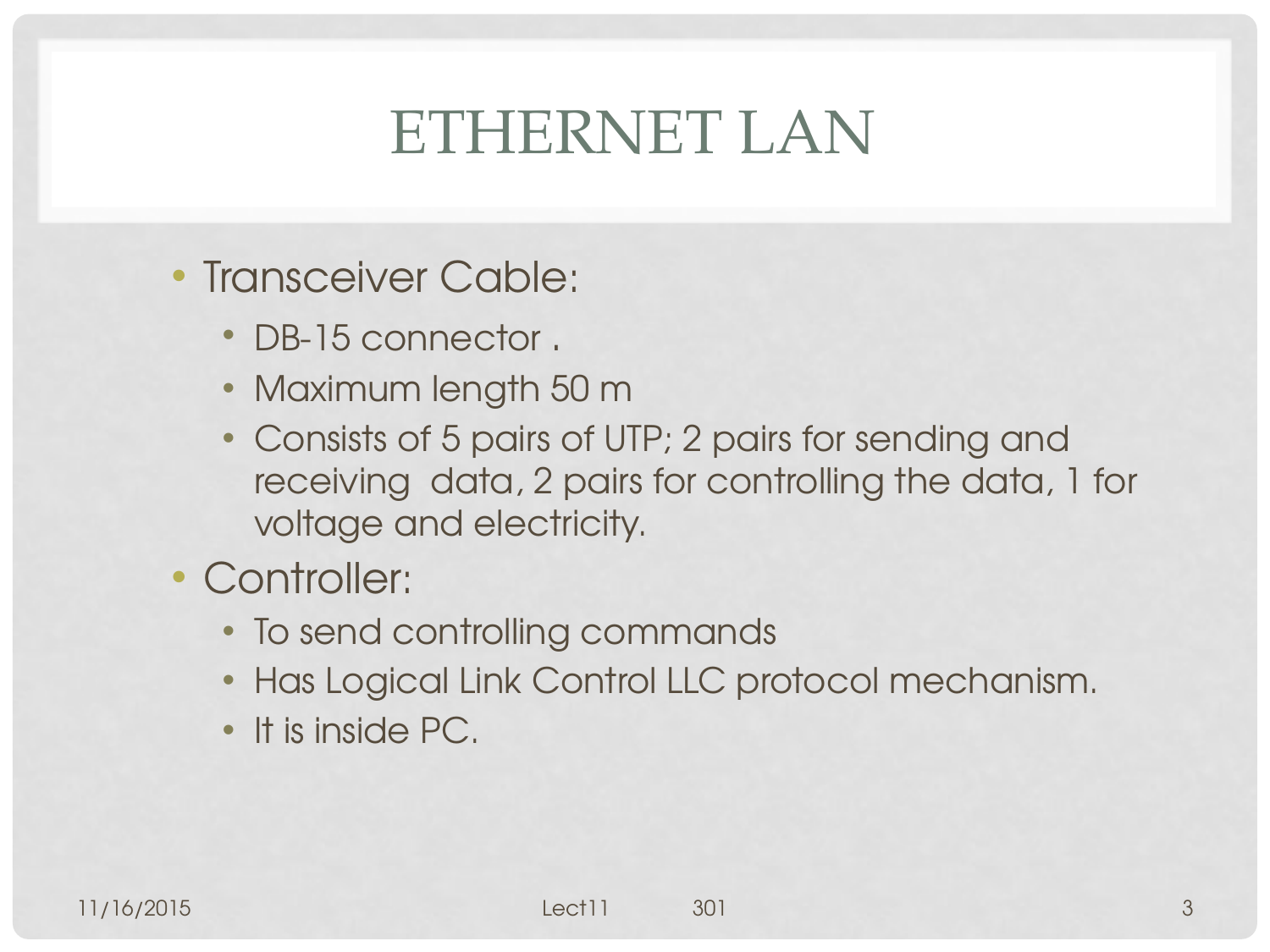

# Ethernet LAN
Transceiver Cable:
DB-15 connector .
Maximum length 50 m
Consists of 5 pairs of UTP; 2 pairs for sending and receiving  data, 2 pairs for controlling the data, 1 for voltage and electricity.
Controller:
To send controlling commands
Has Logical Link Control LLC protocol mechanism.
It is inside PC.

11/16/2015
Lect11              301
3